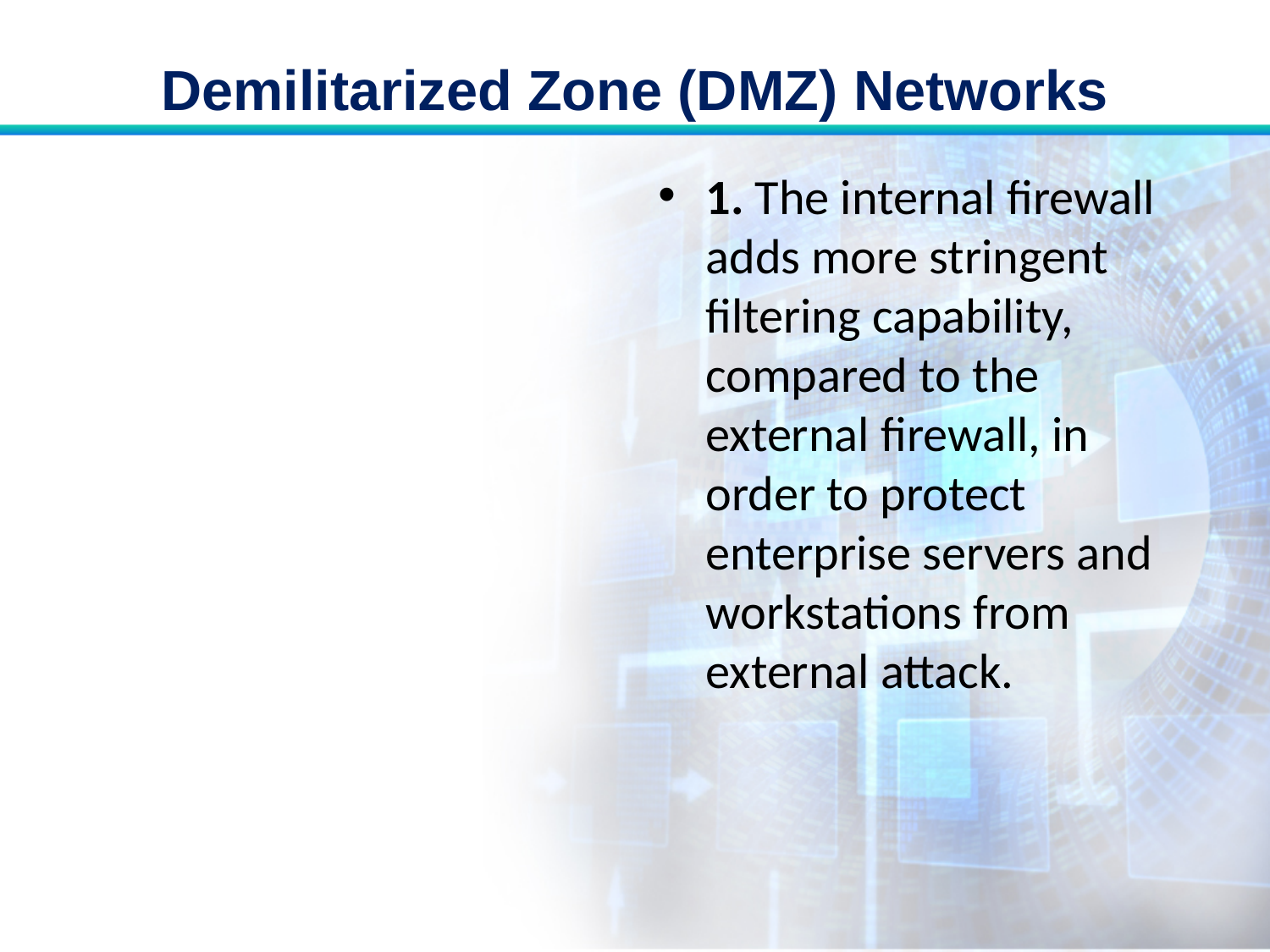

# Demilitarized Zone (DMZ) Networks
1. The internal firewall adds more stringent filtering capability, compared to the external firewall, in order to protect enterprise servers and workstations from external attack.